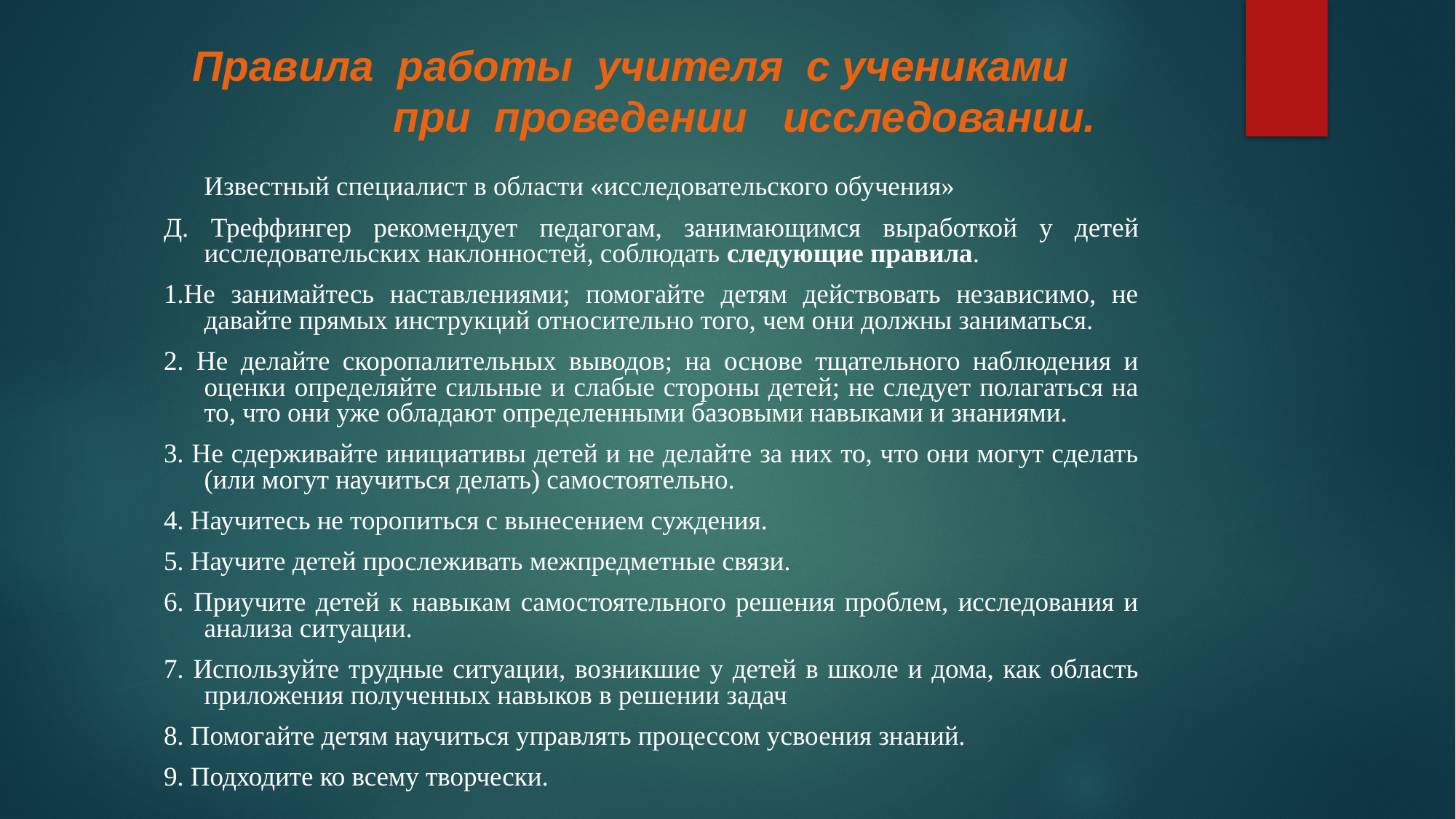

# Правила  работы  учителя  с учениками при  проведении   исследовании.
      Известный специалист в области «исследовательского обучения»
Д. Треффингер рекомендует педагогам, занимающимся выработкой у детей исследовательских наклонностей, соблюдать следующие правила.
1.He занимайтесь наставлениями; помогайте детям действовать независимо, не давайте прямых инструкций относительно того, чем они должны заниматься.
2. Не делайте скоропалительных выводов; на основе тщательного наблюдения и оценки определяйте сильные и слабые стороны детей; не следует полагаться на то, что они уже обладают определенными базовыми навыками и знаниями.
3. Не сдерживайте инициативы детей и не делайте за них то, что они могут сделать (или могут научиться делать) самостоятельно.
4. Научитесь не торопиться с вынесением суждения.
5. Научите детей прослеживать межпредметные связи.
6. Приучите детей к навыкам самостоятельного решения проблем, исследования и анализа ситуации.
7. Используйте трудные ситуации, возникшие у детей в школе и дома, как область приложения полученных навыков в решении задач
8. Помогайте детям научиться управлять процессом усвоения знаний.
9. Подходите ко всему творчески.